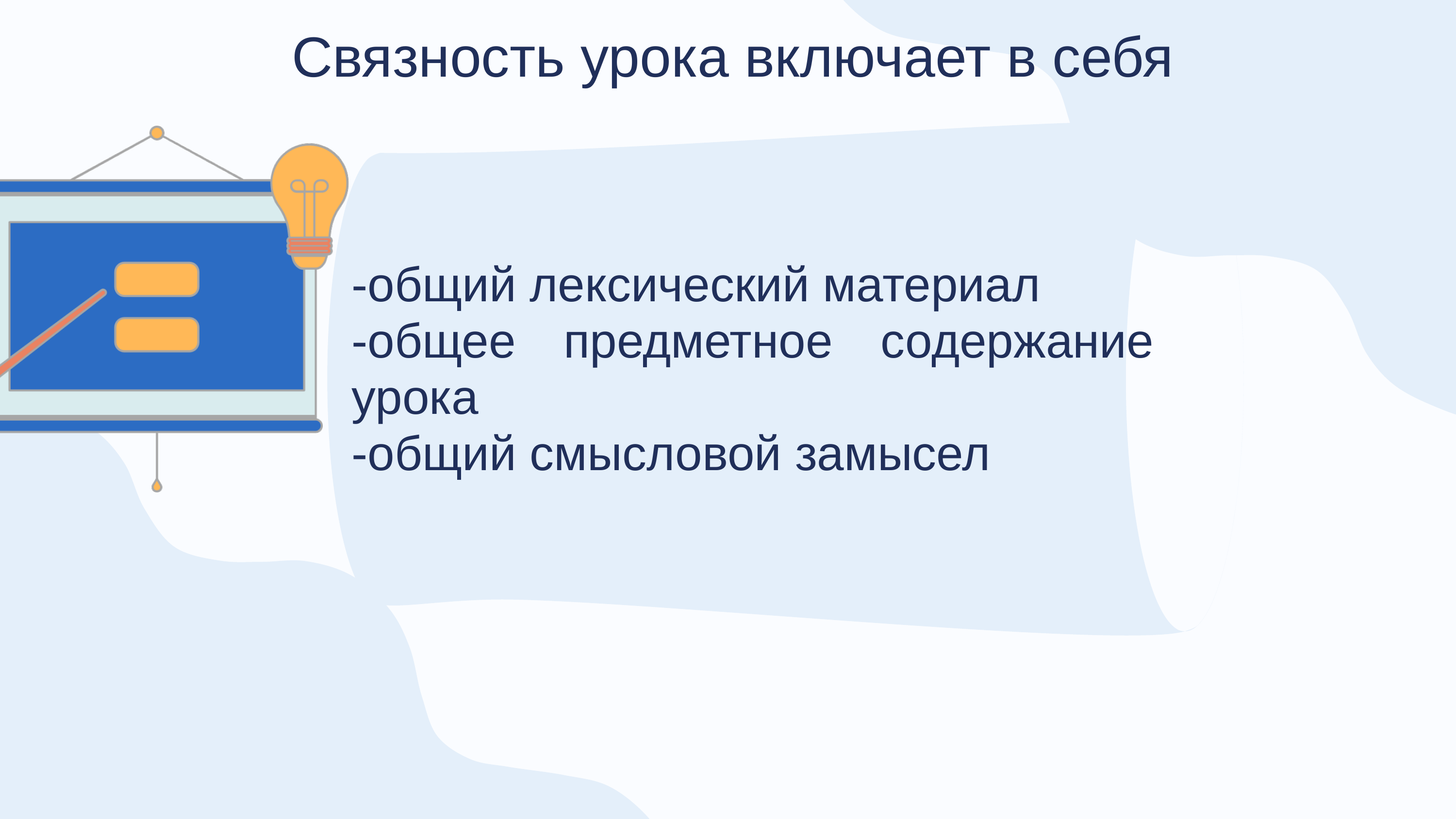

Связность урока включает в себя

-общий лексический материал
-общее предметное содержание урока
-общий смысловой замысел